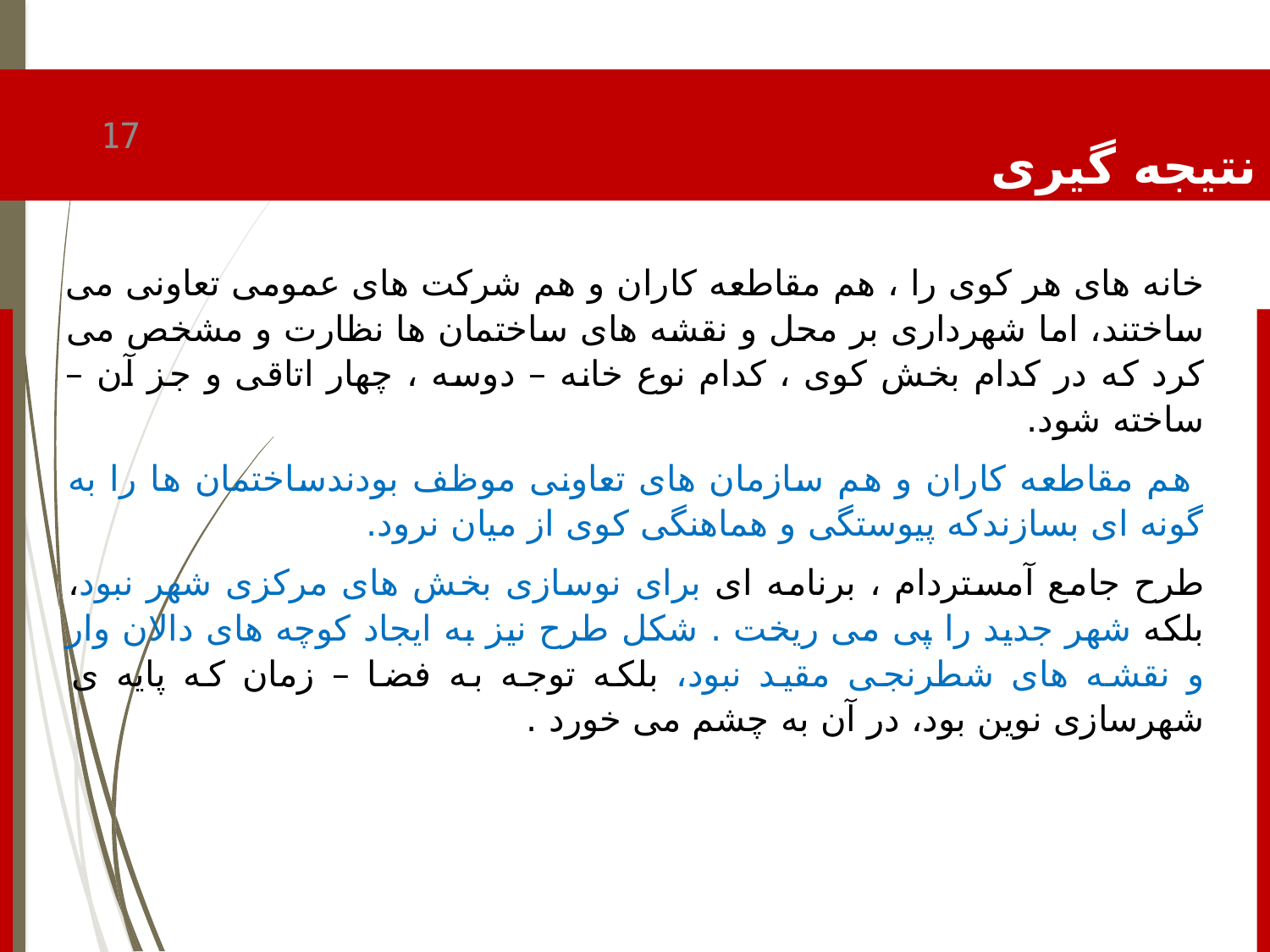

نتیجه گیری
17
خانه های هر کوی را ، هم مقاطعه کاران و هم شرکت های عمومی تعاونی می ساختند، اما شهرداری بر محل و نقشه های ساختمان ها نظارت و مشخص می کرد که در کدام بخش کوی ، کدام نوع خانه – دوسه ، چهار اتاقی و جز آن –ساخته شود.
 هم مقاطعه کاران و هم سازمان های تعاونی موظف بودندساختمان ها را به گونه ای بسازندکه پیوستگی و هماهنگی کوی از میان نرود.
طرح جامع آمستردام ، برنامه ای برای نوسازی بخش های مرکزی شهر نبود، بلکه شهر جدید را پی می ریخت . شکل طرح نیز به ایجاد کوچه های دالان وار و نقشه های شطرنجی مقید نبود، بلکه توجه به فضا – زمان که پایه ی شهرسازی نوین بود، در آن به چشم می خورد .